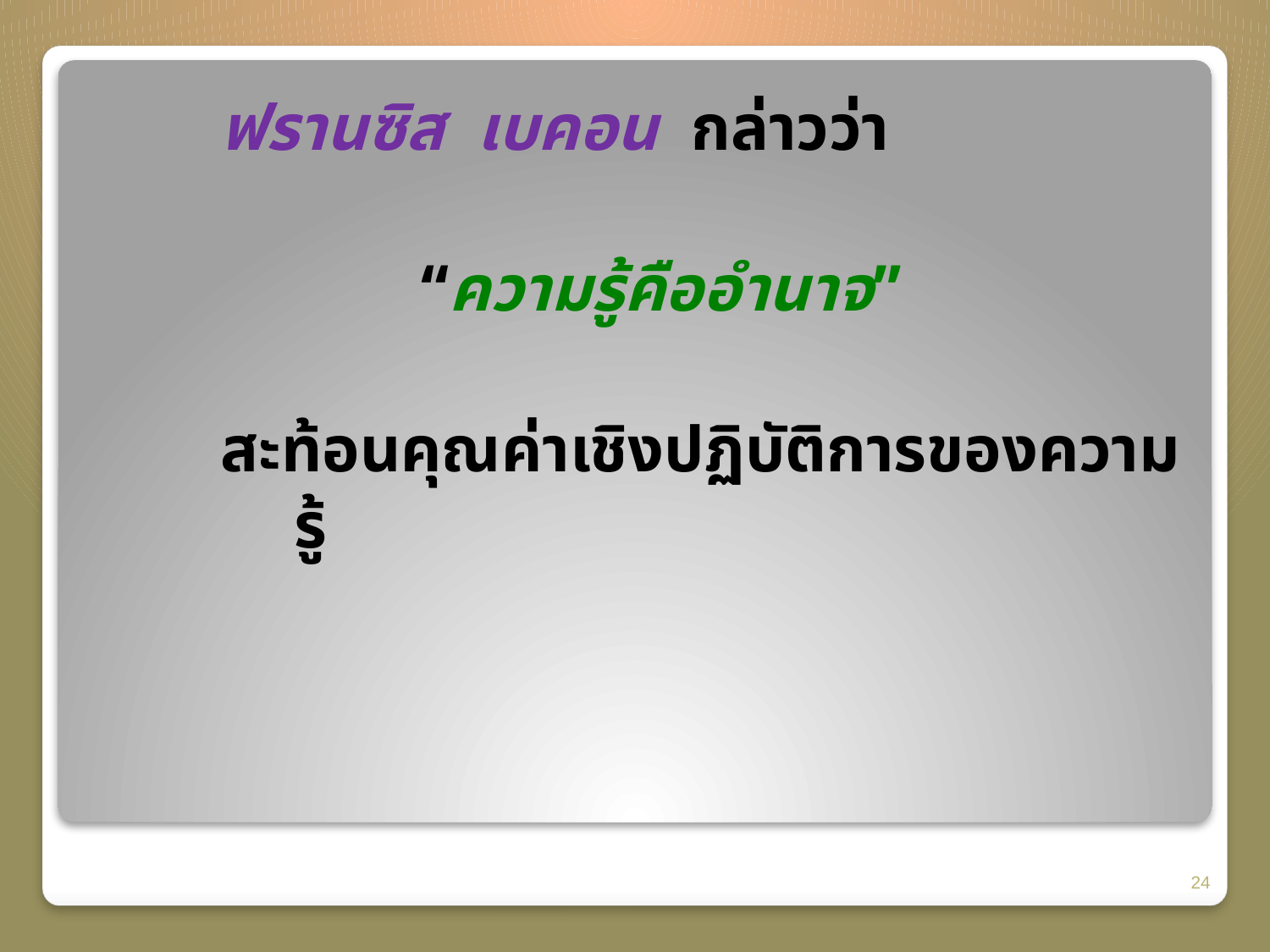

ฟรานซิส  เบคอน  กล่าวว่า

		“ความรู้คืออำนาจ”

สะท้อนคุณค่าเชิงปฏิบัติการของความรู้
24